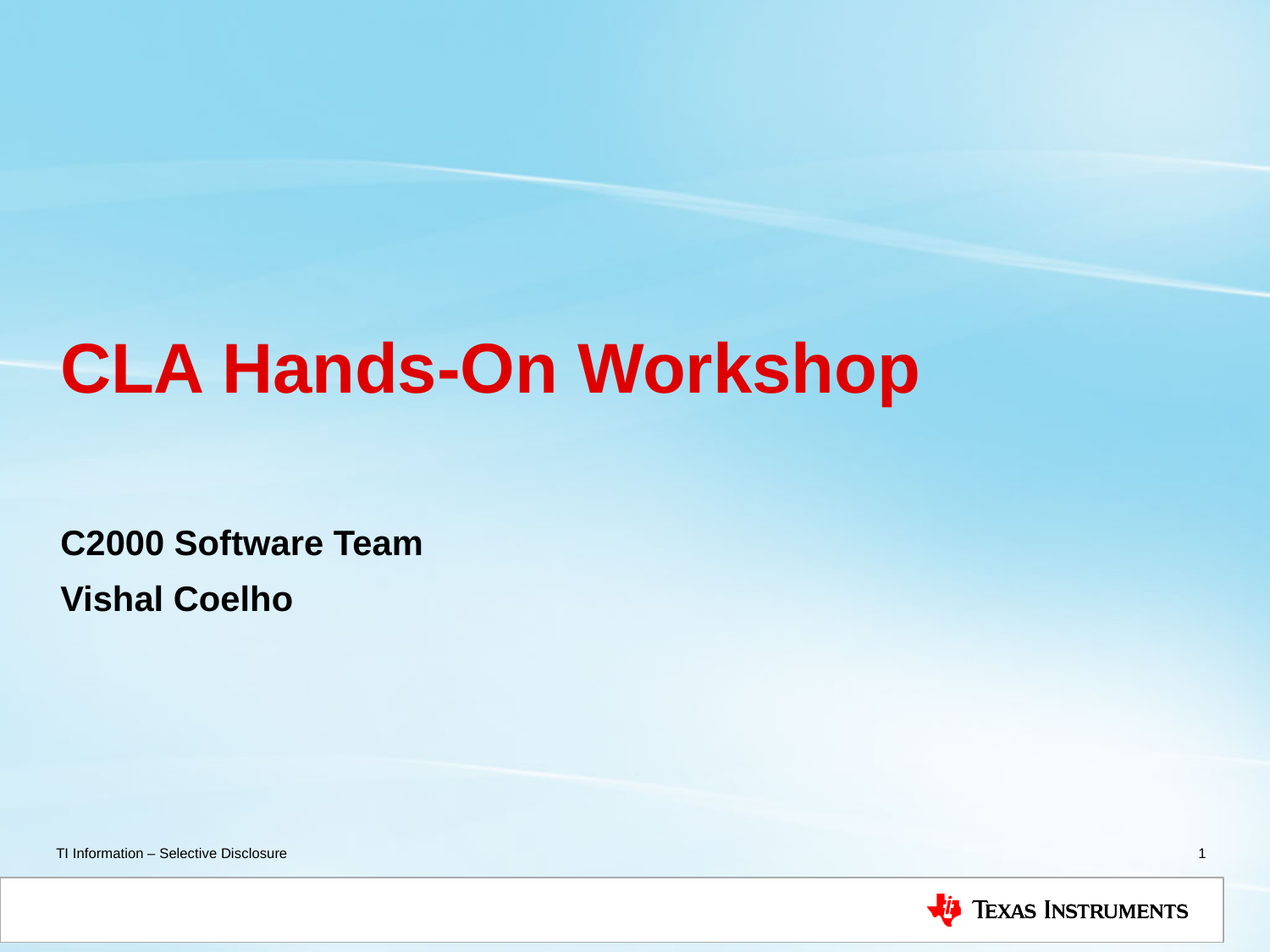

# CLA Hands-On Workshop
C2000 Software Team
Vishal Coelho
1